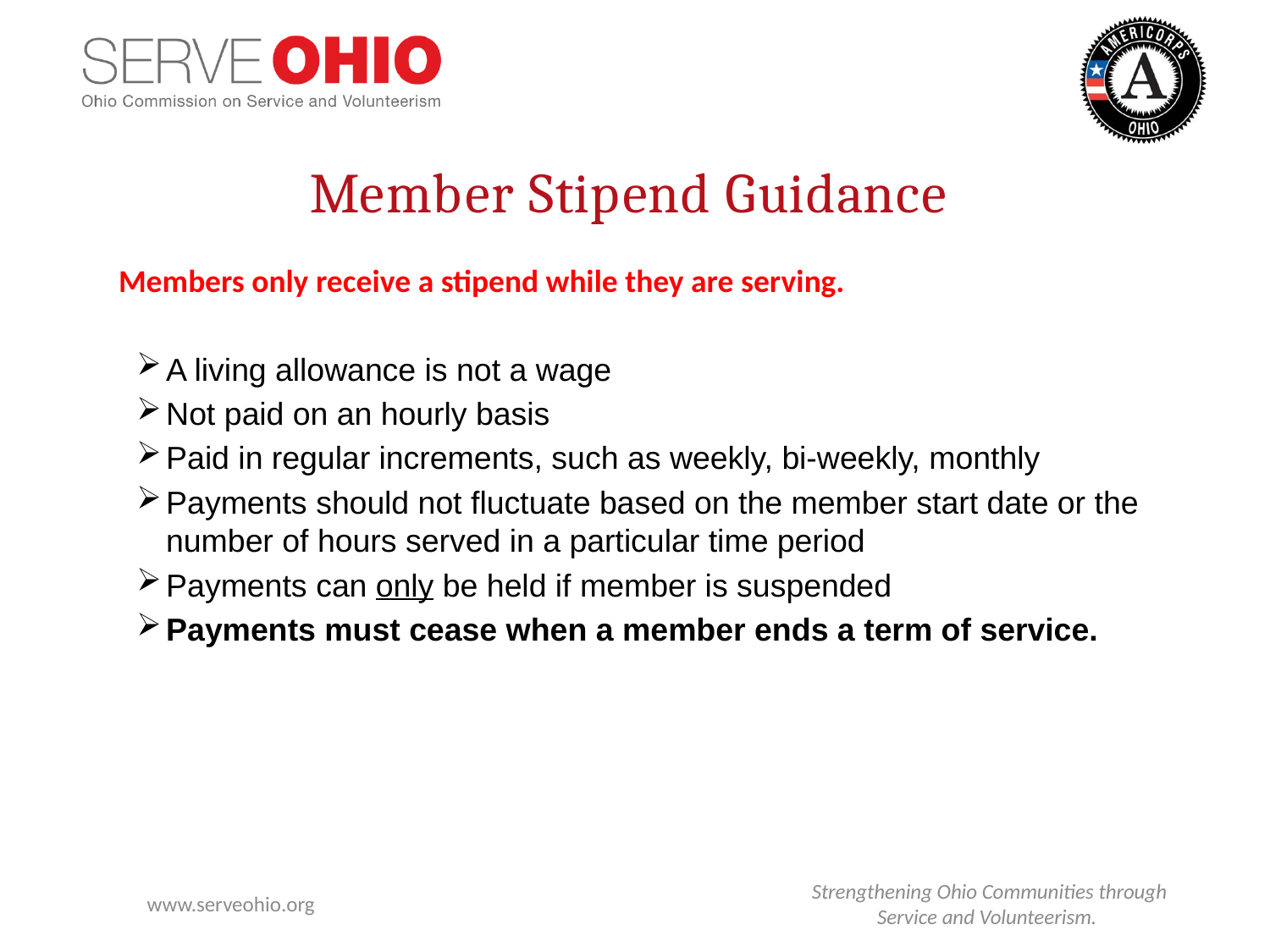

Member Stipend Guidance
Members only receive a stipend while they are serving.

A living allowance is not a wage
Not paid on an hourly basis
Paid in regular increments, such as weekly, bi-weekly, monthly
Payments should not fluctuate based on the member start date or the number of hours served in a particular time period
Payments can only be held if member is suspended
Payments must cease when a member ends a term of service.

www.serveohio.org
Strengthening Ohio Communities through Service and Volunteerism.